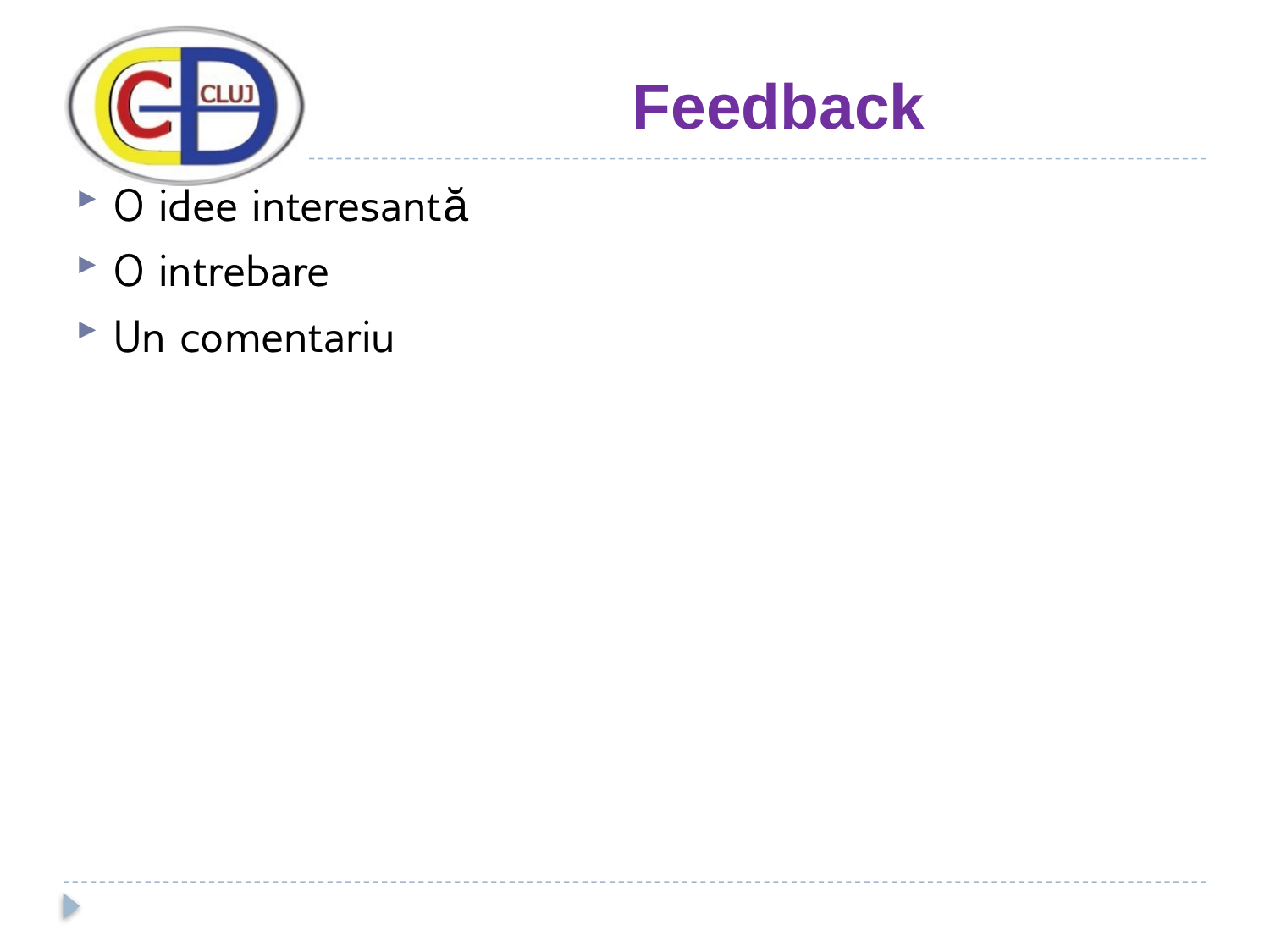

Feedback
O idee interesantă
O intrebare
Un comentariu